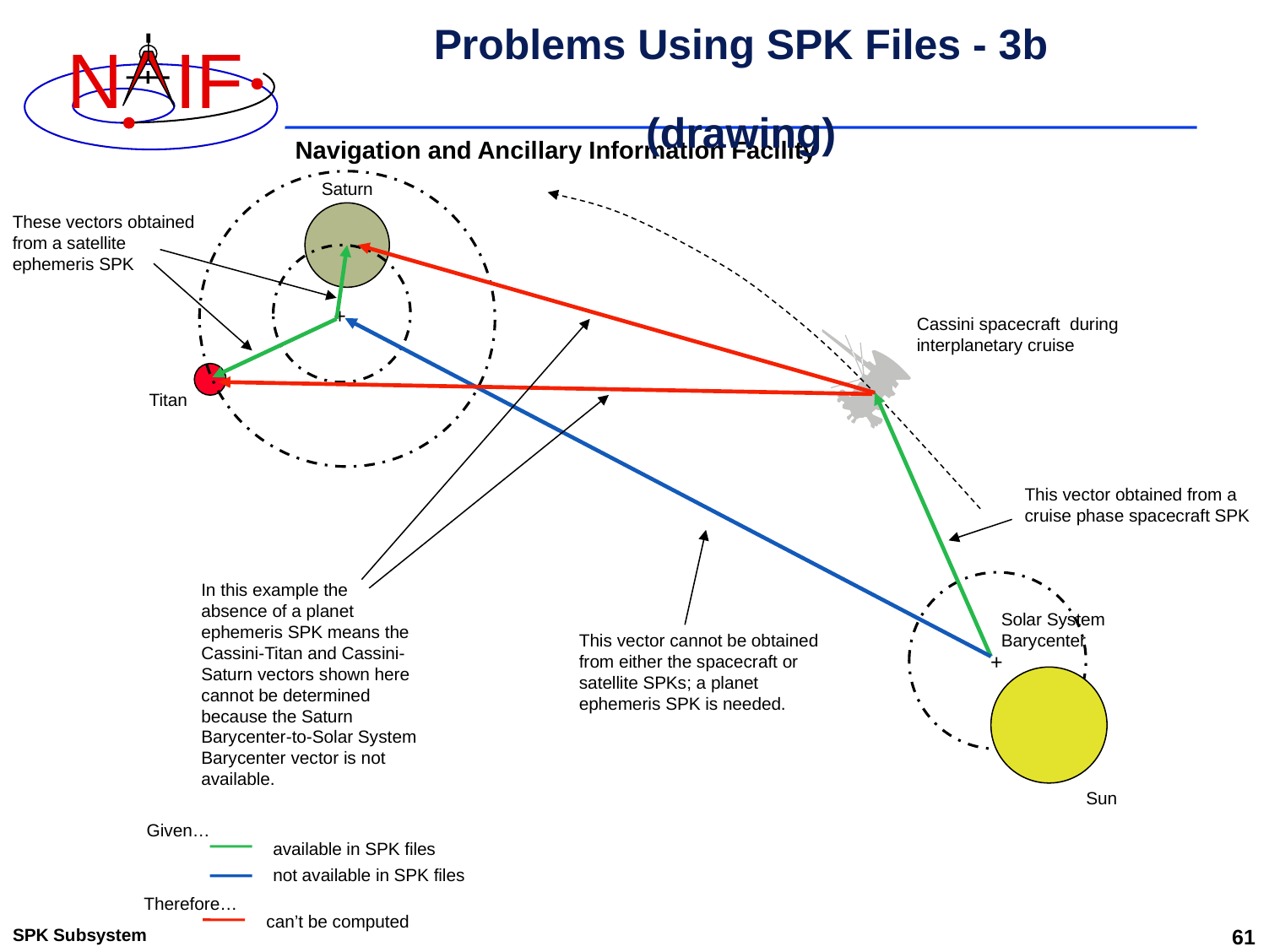

# Problems Using SPK Files - 3b (drawing)

Saturn

These vectors obtained from a satellite ephemeris SPK

+
Cassini spacecraft  during interplanetary cruise

Titan

This vector obtained from a cruise phase spacecraft SPK

In this example the absence of a planet ephemeris SPK means the Cassini-Titan and Cassini-Saturn vectors shown here cannot be determined because the Saturn Barycenter-to-Solar System Barycenter vector is not available.

Solar System Barycenter
This vector cannot be obtained from either the spacecraft or satellite SPKs; a planet ephemeris SPK is needed.
+

Sun
Given…
available in SPK files

not available in SPK files

Therefore…
can’t be computed
SPK Subsystem
61